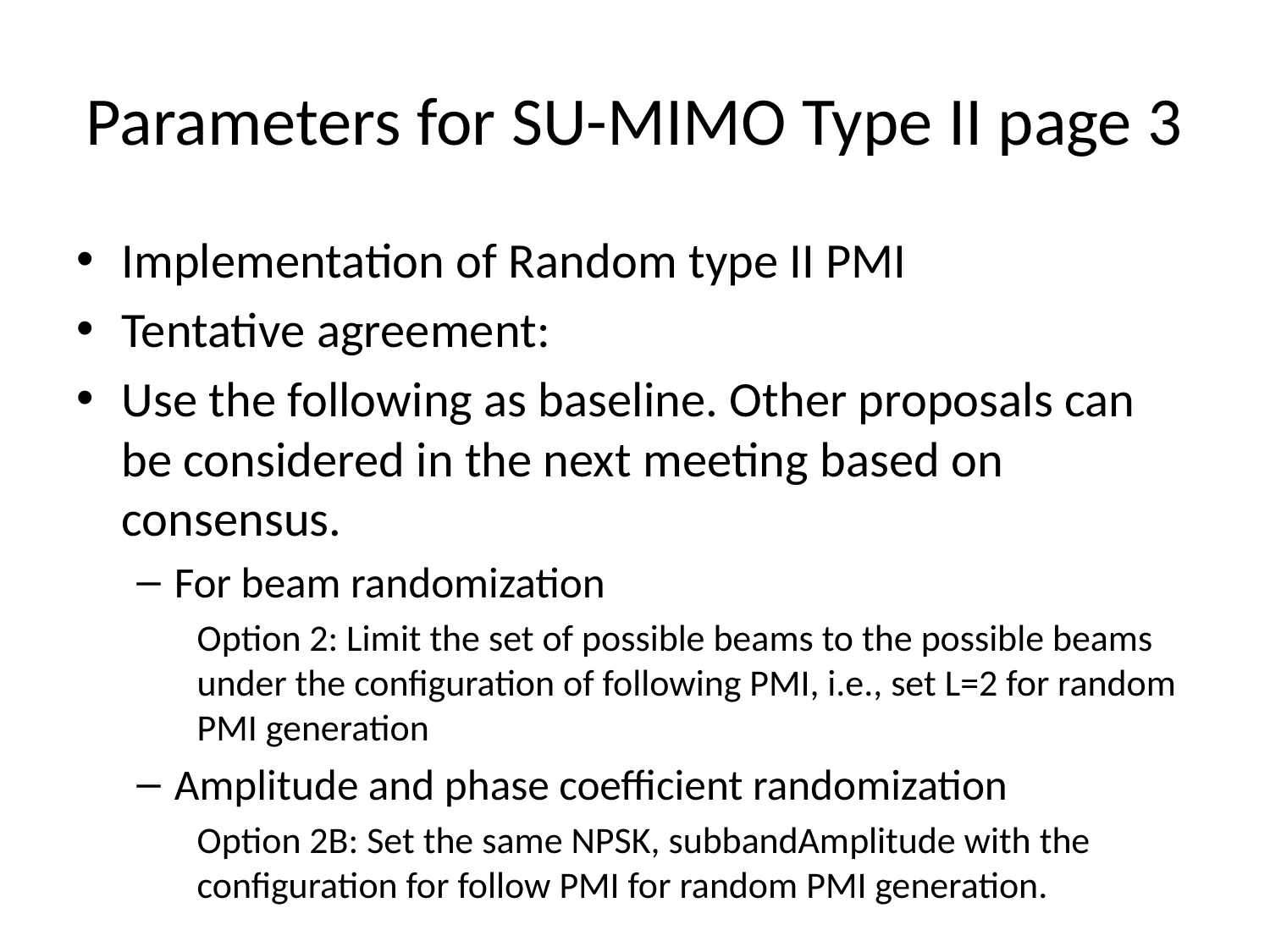

# Parameters for SU-MIMO Type II page 3
Implementation of Random type II PMI
Tentative agreement:
Use the following as baseline. Other proposals can be considered in the next meeting based on consensus.
For beam randomization
Option 2: Limit the set of possible beams to the possible beams under the configuration of following PMI, i.e., set L=2 for random PMI generation
Amplitude and phase coefficient randomization
Option 2B: Set the same NPSK, subbandAmplitude with the configuration for follow PMI for random PMI generation.